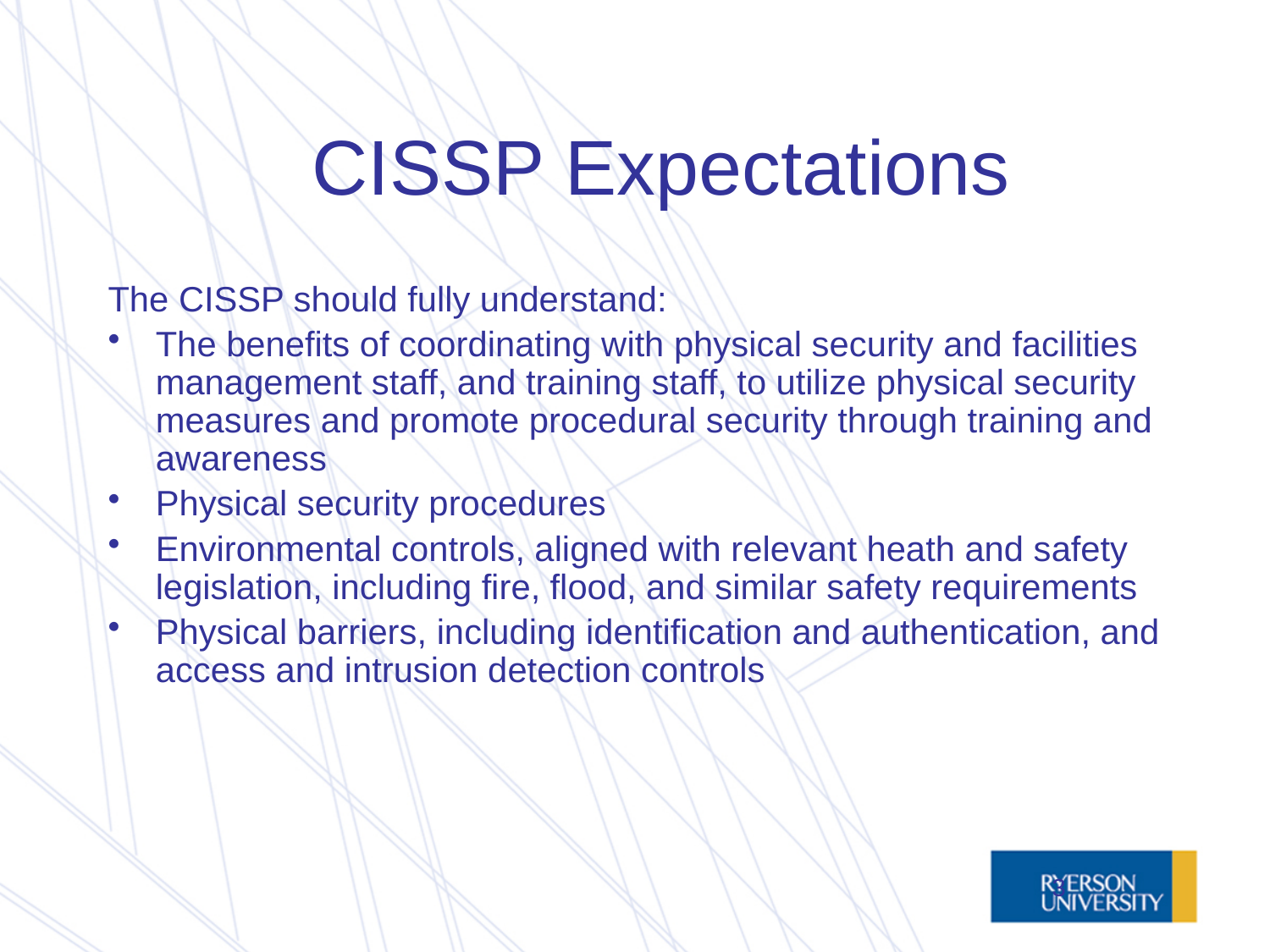

# CISSP Expectations
The CISSP should fully understand:
The benefits of coordinating with physical security and facilities management staff, and training staff, to utilize physical security measures and promote procedural security through training and awareness
Physical security procedures
Environmental controls, aligned with relevant heath and safety legislation, including fire, flood, and similar safety requirements
Physical barriers, including identification and authentication, and access and intrusion detection controls

3